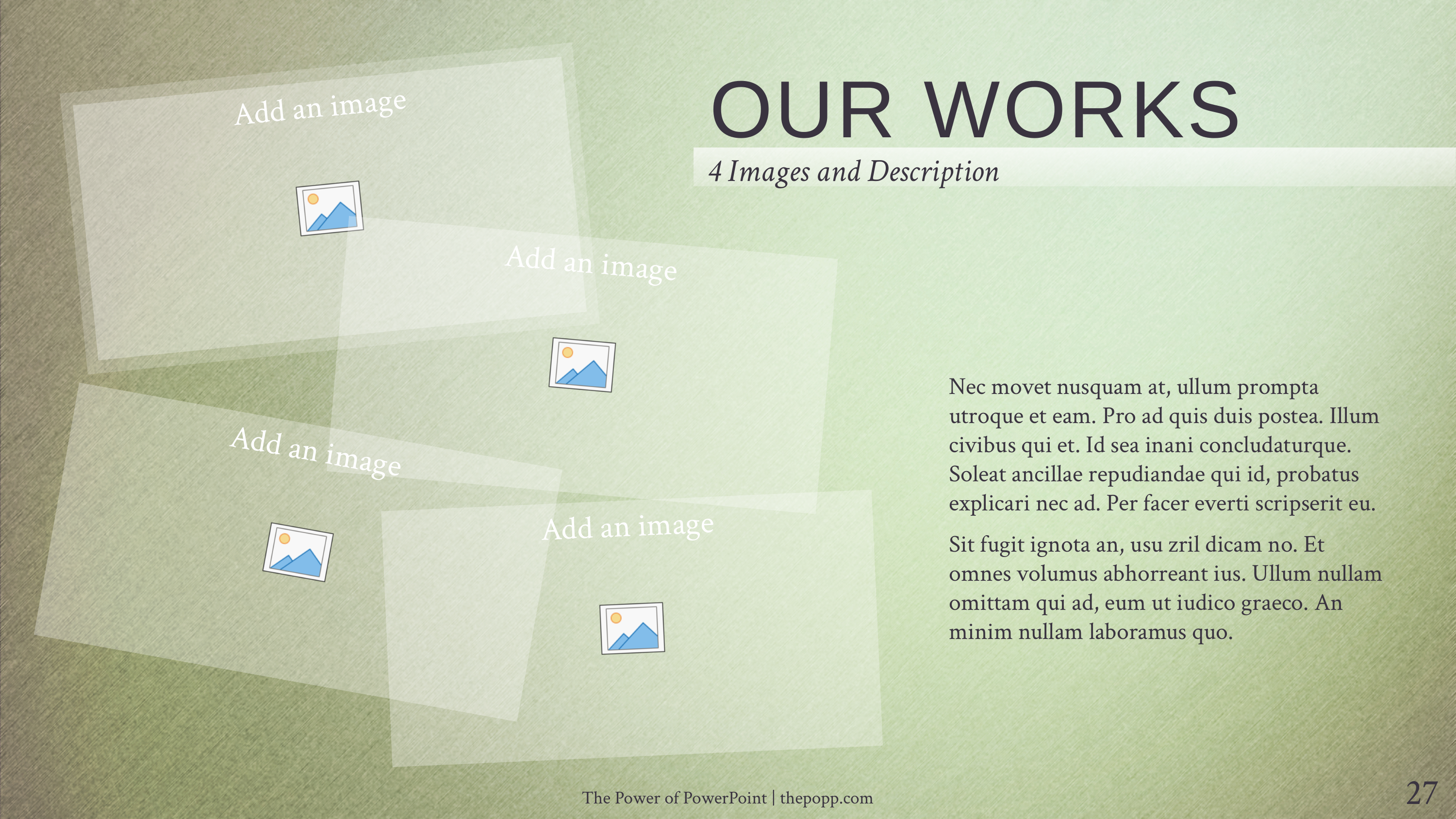

# OUR WORKS

4 Images and Description

Nec movet nusquam at, ullum prompta utroque et eam. Pro ad quis duis postea. Illum civibus qui et. Id sea inani concludaturque. Soleat ancillae repudiandae qui id, probatus explicari nec ad. Per facer everti scripserit eu.
Sit fugit ignota an, usu zril dicam no. Et omnes volumus abhorreant ius. Ullum nullam omittam qui ad, eum ut iudico graeco. An minim nullam laboramus quo.

27
The Power of PowerPoint | thepopp.com